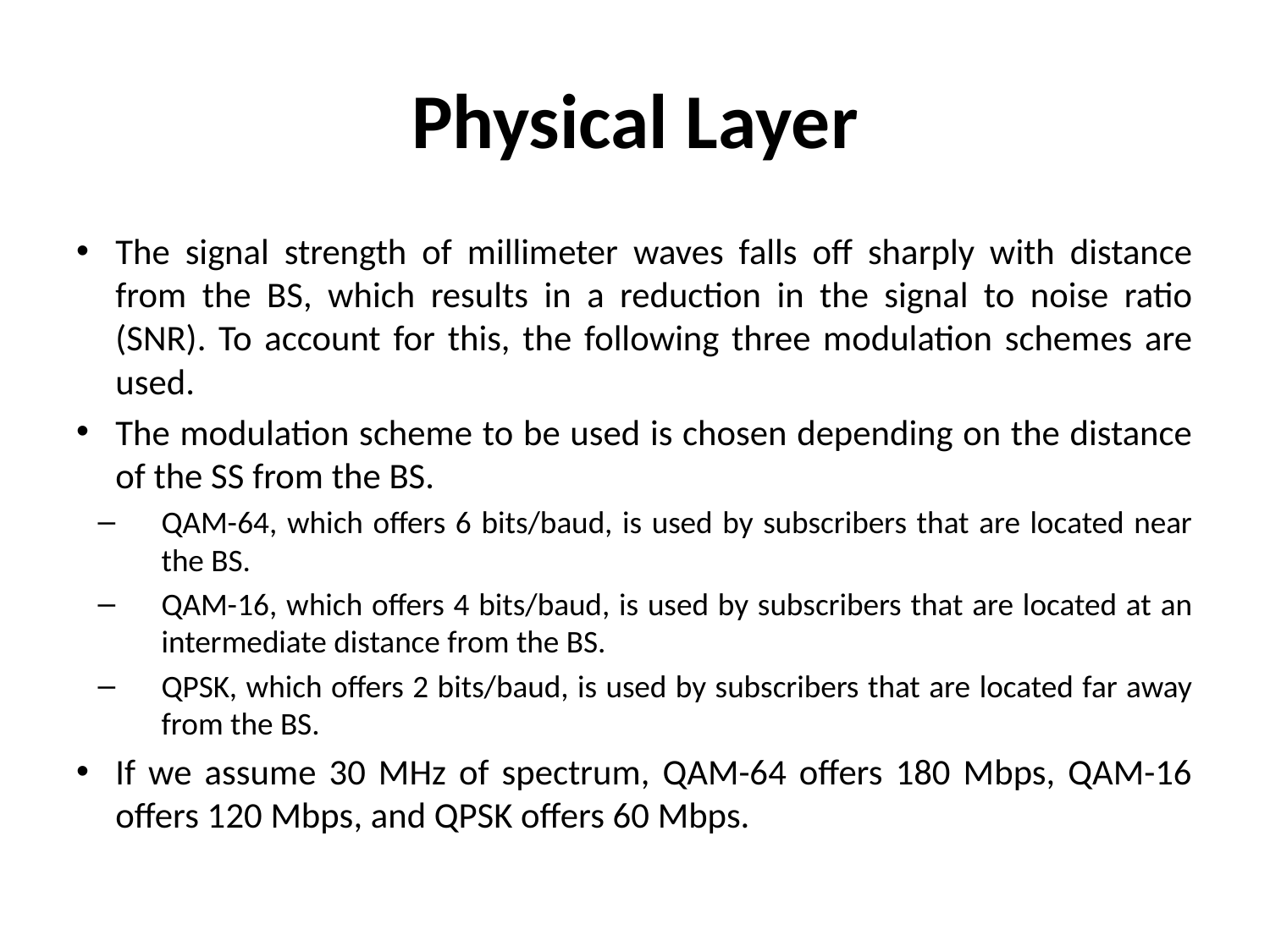

# Physical Layer
The signal strength of millimeter waves falls off sharply with distance from the BS, which results in a reduction in the signal to noise ratio (SNR). To account for this, the following three modulation schemes are used.
The modulation scheme to be used is chosen depending on the distance of the SS from the BS.
QAM-64, which offers 6 bits/baud, is used by subscribers that are located near the BS.
QAM-16, which offers 4 bits/baud, is used by subscribers that are located at an intermediate distance from the BS.
QPSK, which offers 2 bits/baud, is used by subscribers that are located far away from the BS.
If we assume 30 MHz of spectrum, QAM-64 offers 180 Mbps, QAM-16 offers 120 Mbps, and QPSK offers 60 Mbps.